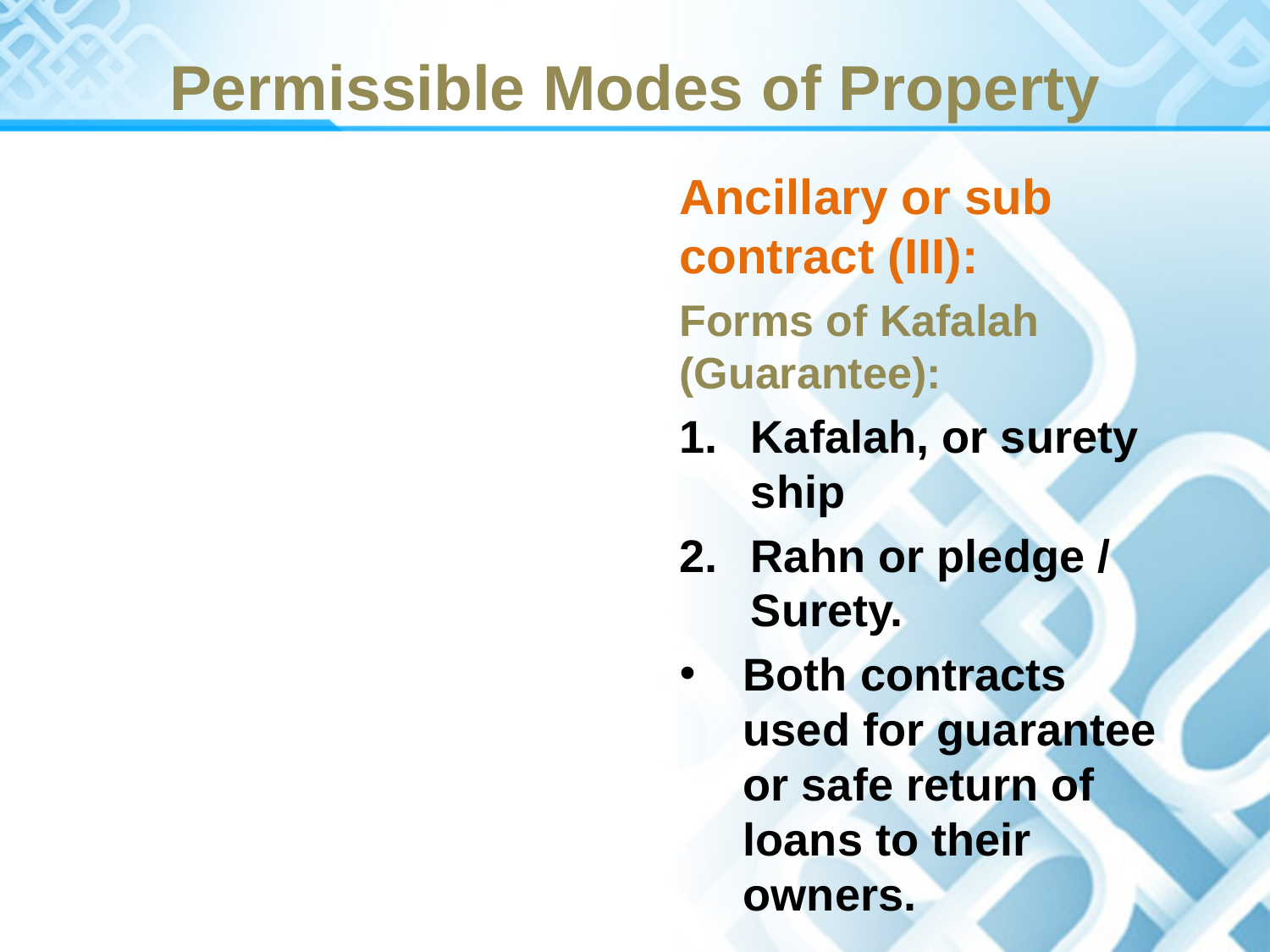

Permissible Modes of Property
Ancillary or sub contract (III):
Forms of Kafalah (Guarantee):
Kafalah, or surety ship
Rahn or pledge / Surety.
Both contracts used for guarantee or safe return of loans to their owners.